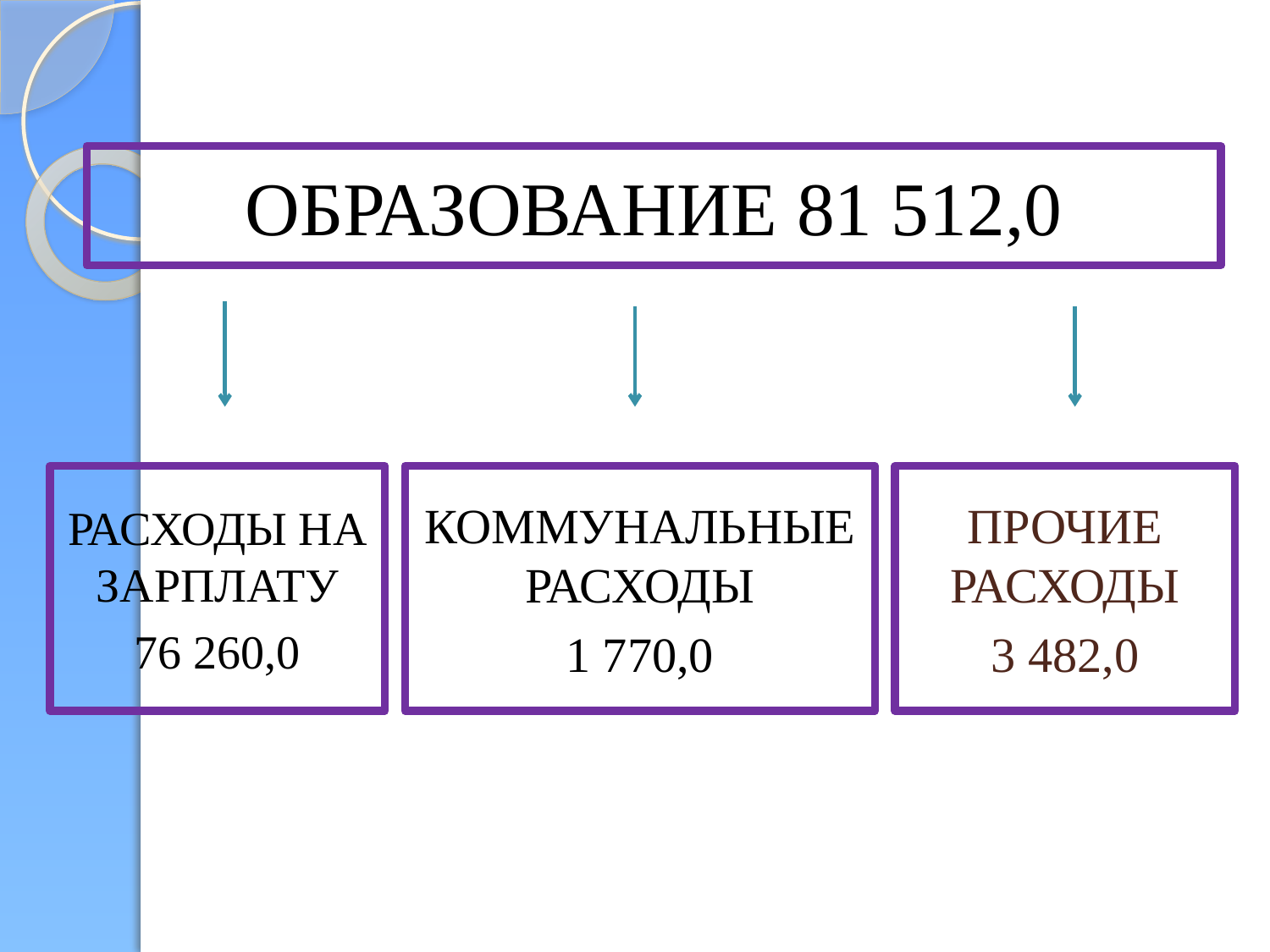

# ОБРАЗОВАНИЕ 81 512,0
РАСХОДЫ НА ЗАРПЛАТУ
76 260,0
КОММУНАЛЬНЫЕ РАСХОДЫ
1 770,0
ПРОЧИЕ РАСХОДЫ
3 482,0